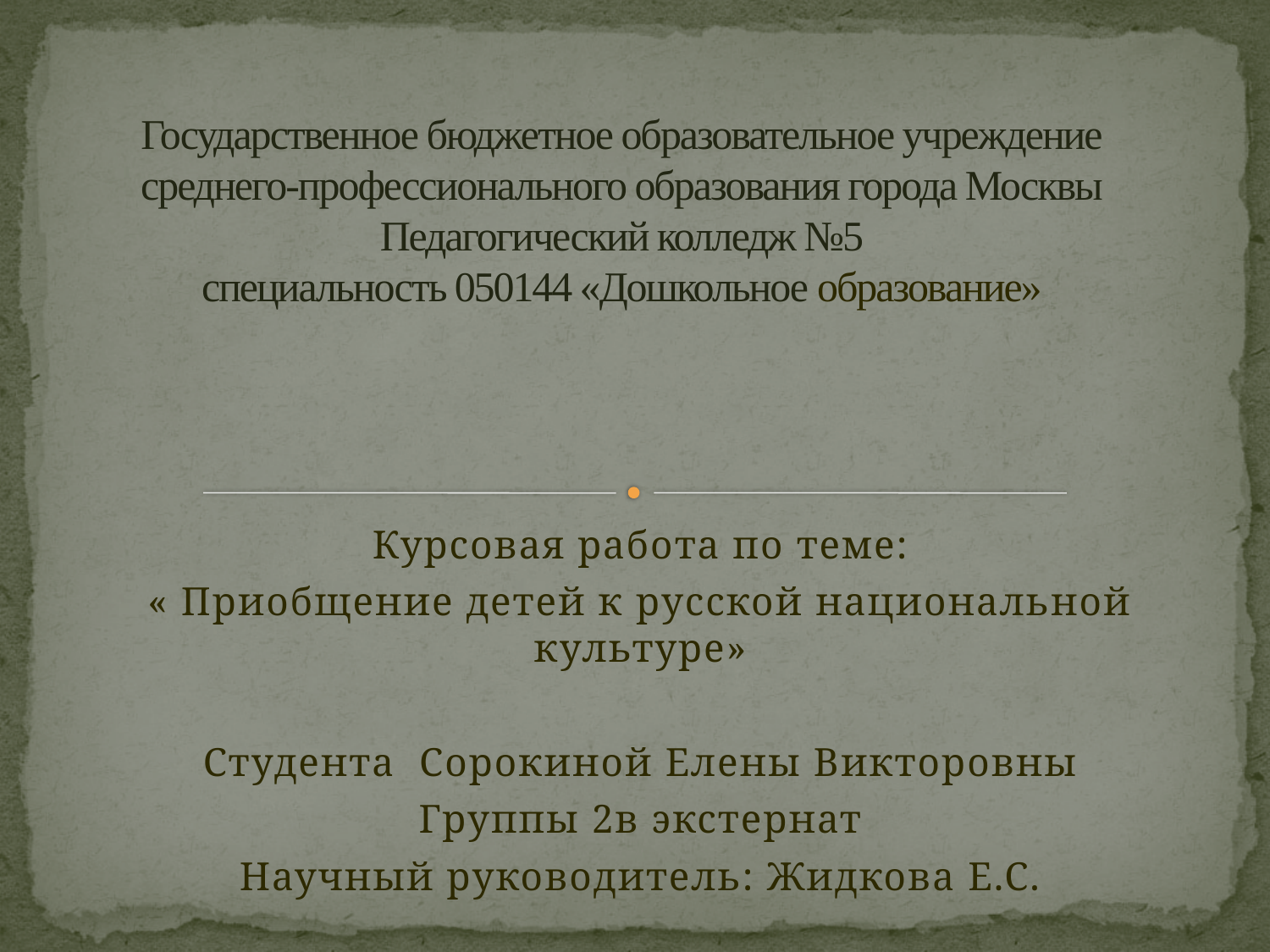

# Государственное бюджетное образовательное учреждение среднего-профессионального образования города Москвы Педагогический колледж №5 специальность 050144 «Дошкольное образование»
Курсовая работа по теме:
« Приобщение детей к русской национальной культуре»

Студента  Сорокиной Елены Викторовны
Группы 2в экстернат
Научный руководитель: Жидкова Е.С.